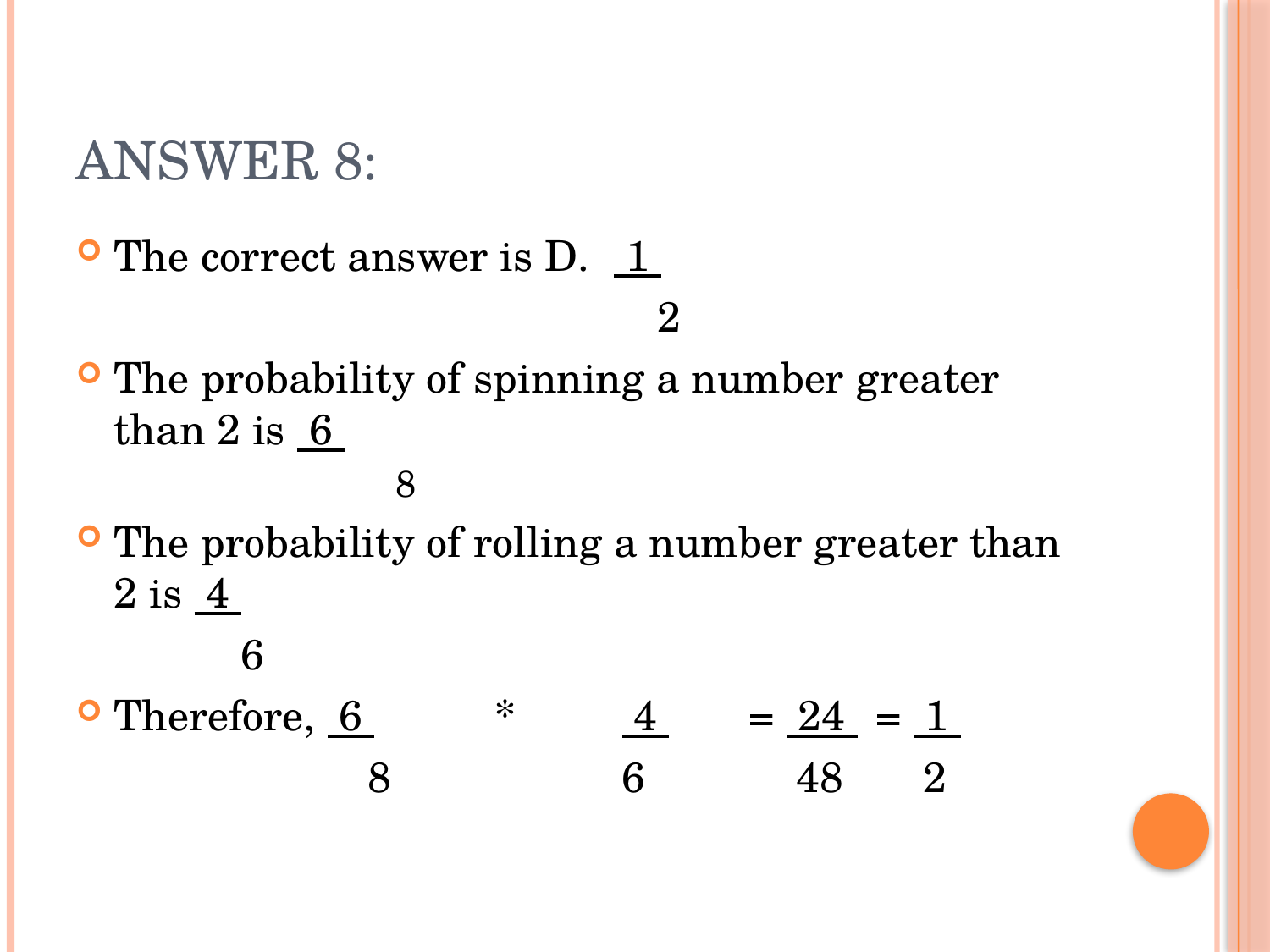

# Answer 8:
The correct answer is D.   1
					   2
The probability of spinning a number greater than 2 is  6
		          8
The probability of rolling a number greater than 2 is  4
		6
Therefore,  6 	*	 4 	=  24 	=  1
			8		6	    48	    2